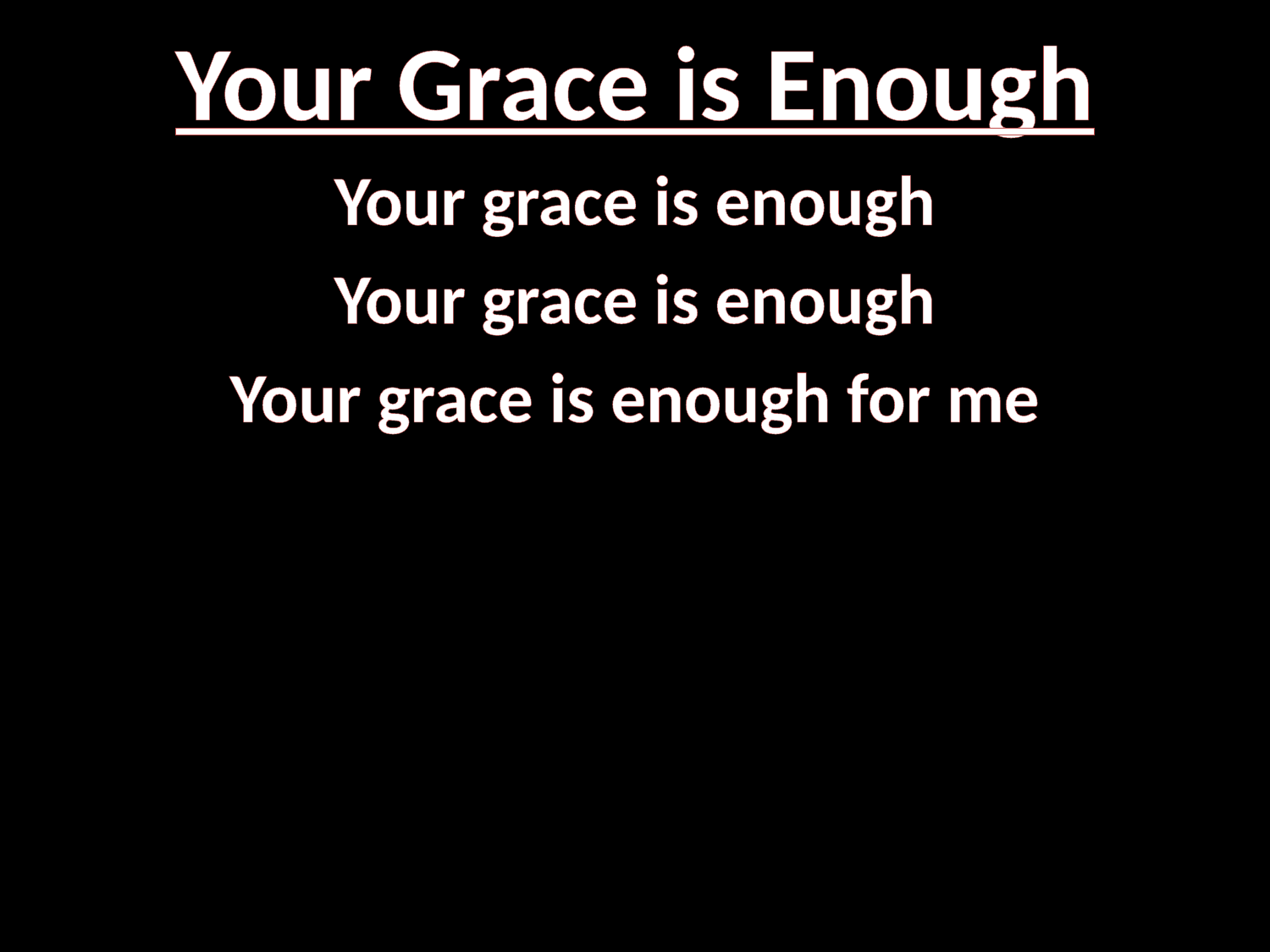

# Your Grace is Enough
Your grace is enough
Your grace is enough
Your grace is enough for me